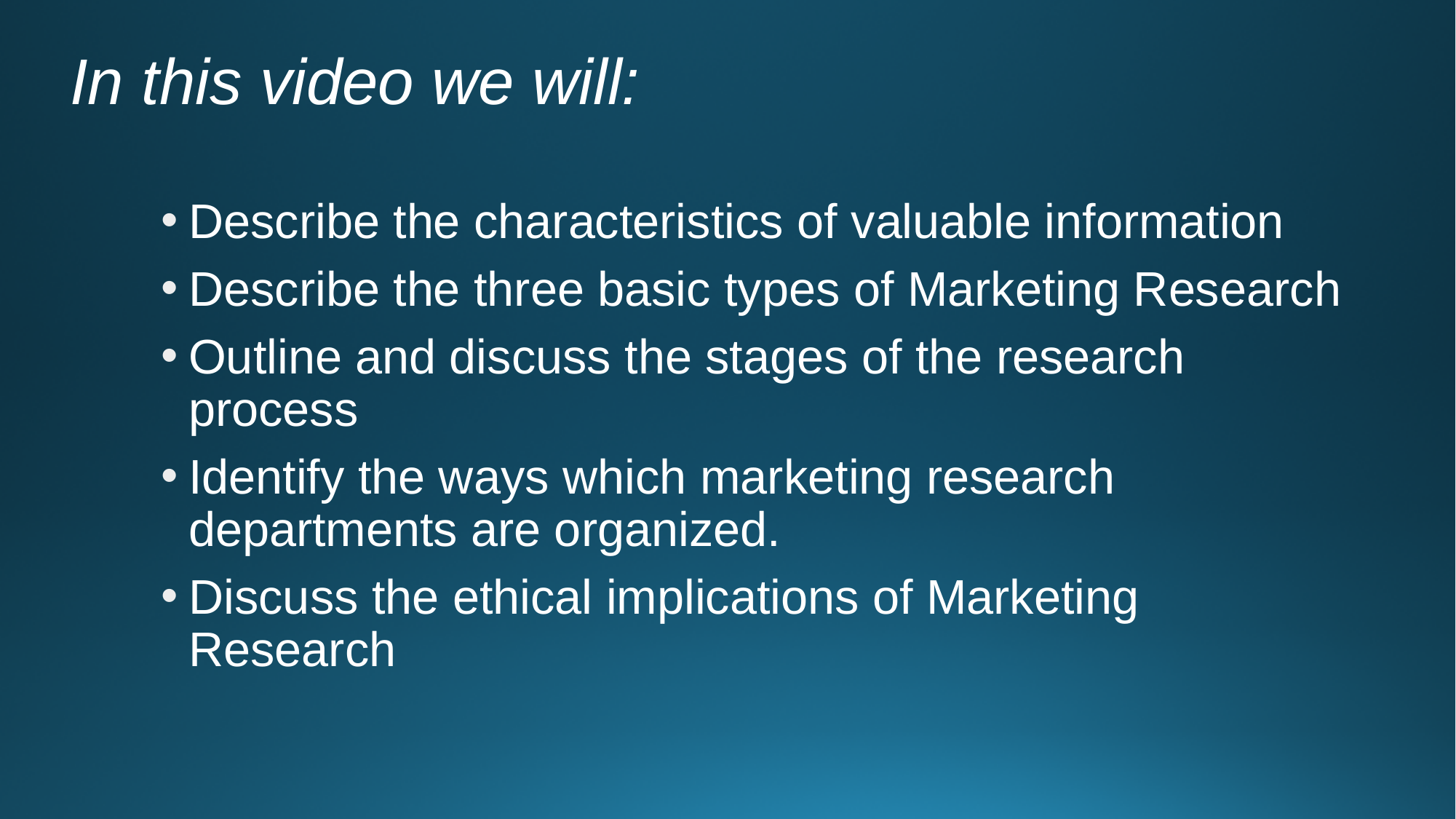

# In this video we will:
Describe the characteristics of valuable information
Describe the three basic types of Marketing Research
Outline and discuss the stages of the research process
Identify the ways which marketing research departments are organized.
Discuss the ethical implications of Marketing Research